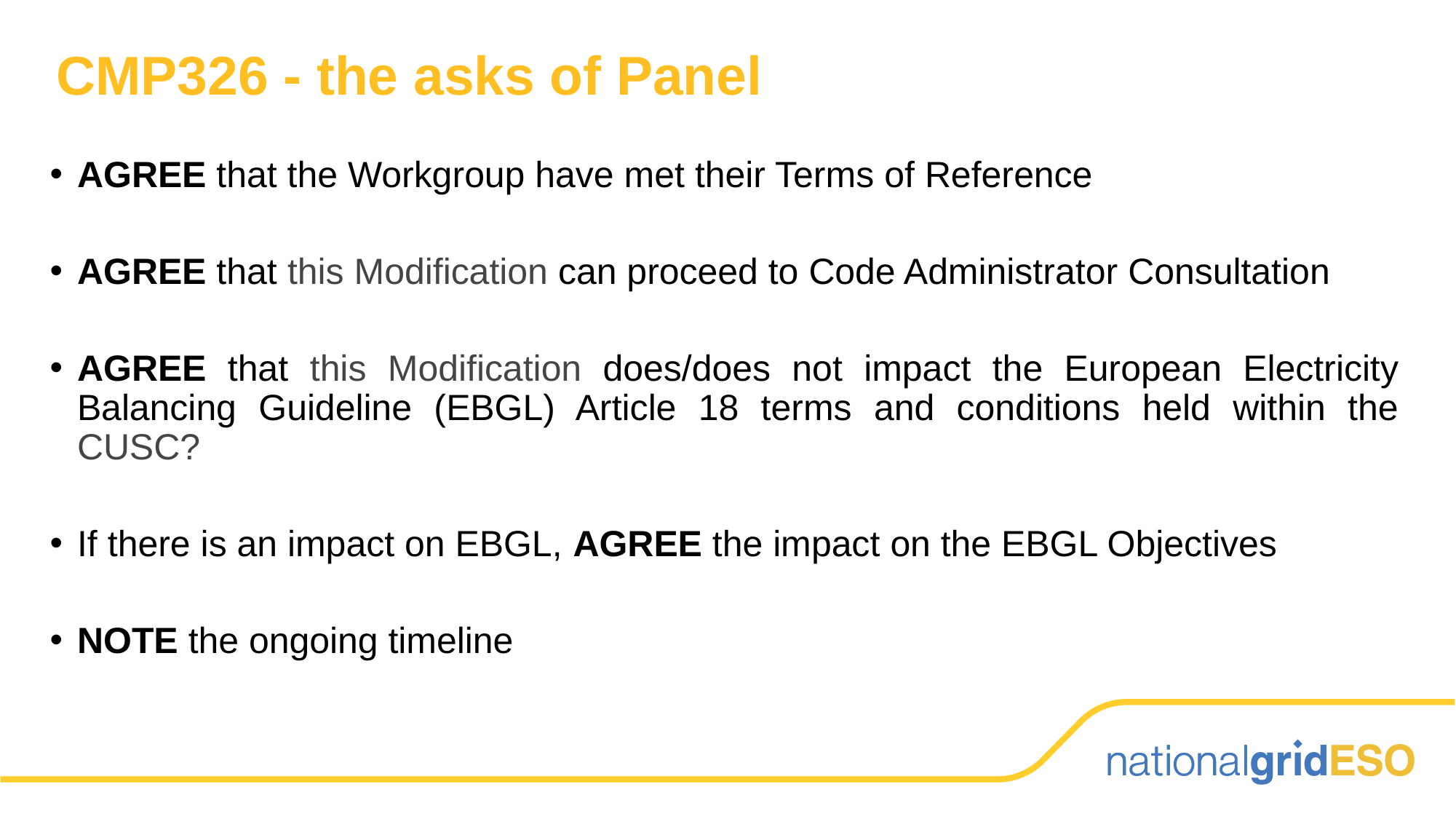

# CMP326 - the asks of Panel

AGREE that the Workgroup have met their Terms of Reference

AGREE that this Modification can proceed to Code Administrator Consultation

AGREE that this Modification does/does not impact the European Electricity Balancing Guideline (EBGL) Article 18 terms and conditions held within the CUSC?

If there is an impact on EBGL, AGREE the impact on the EBGL Objectives

NOTE the ongoing timeline